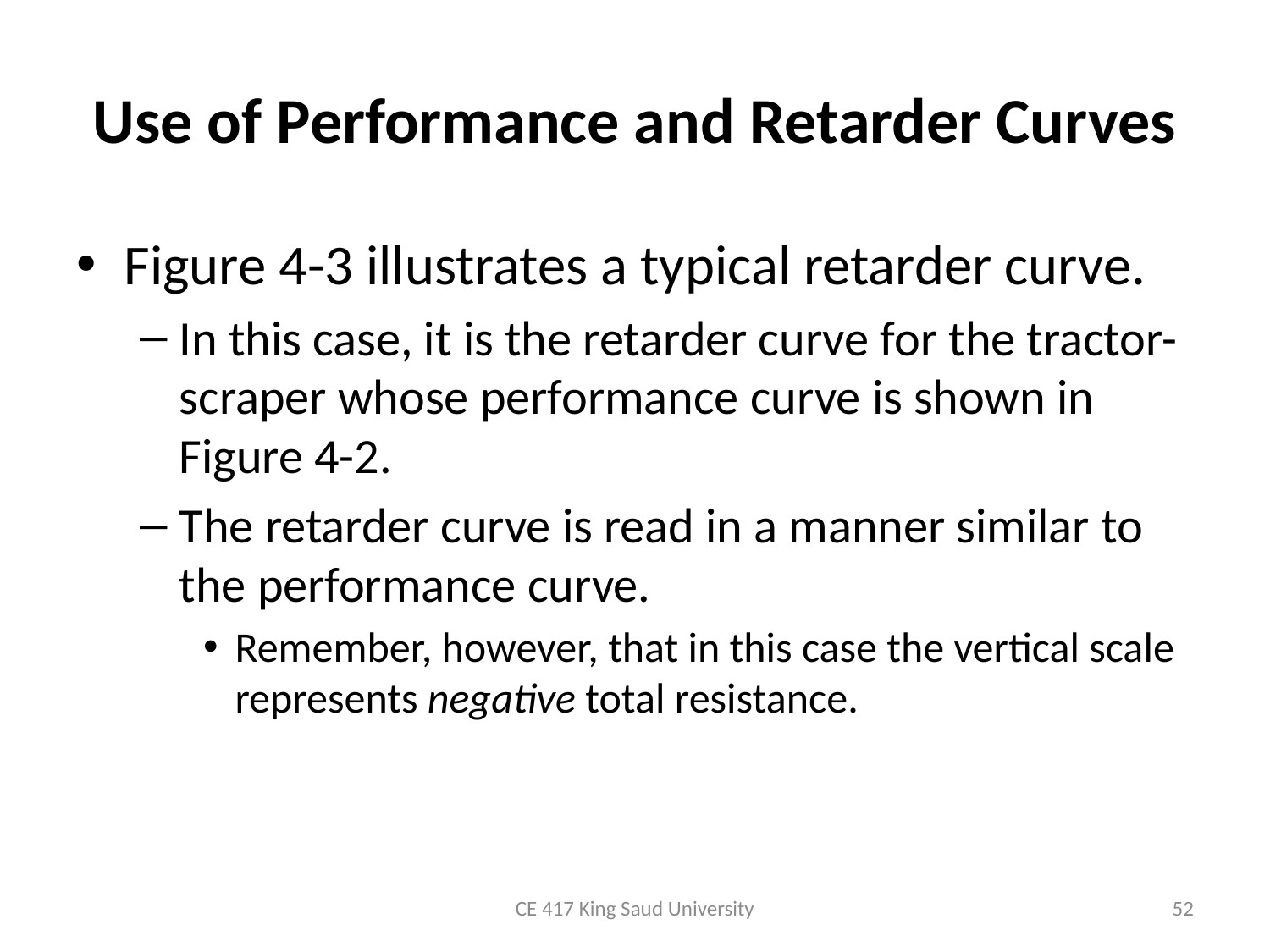

# Use of Performance and Retarder Curves
Figure 4-3 illustrates a typical retarder curve.
In this case, it is the retarder curve for the tractor-scraper whose performance curve is shown in Figure 4-2.
The retarder curve is read in a manner similar to the performance curve.
Remember, however, that in this case the vertical scale represents negative total resistance.
CE 417 King Saud University
52